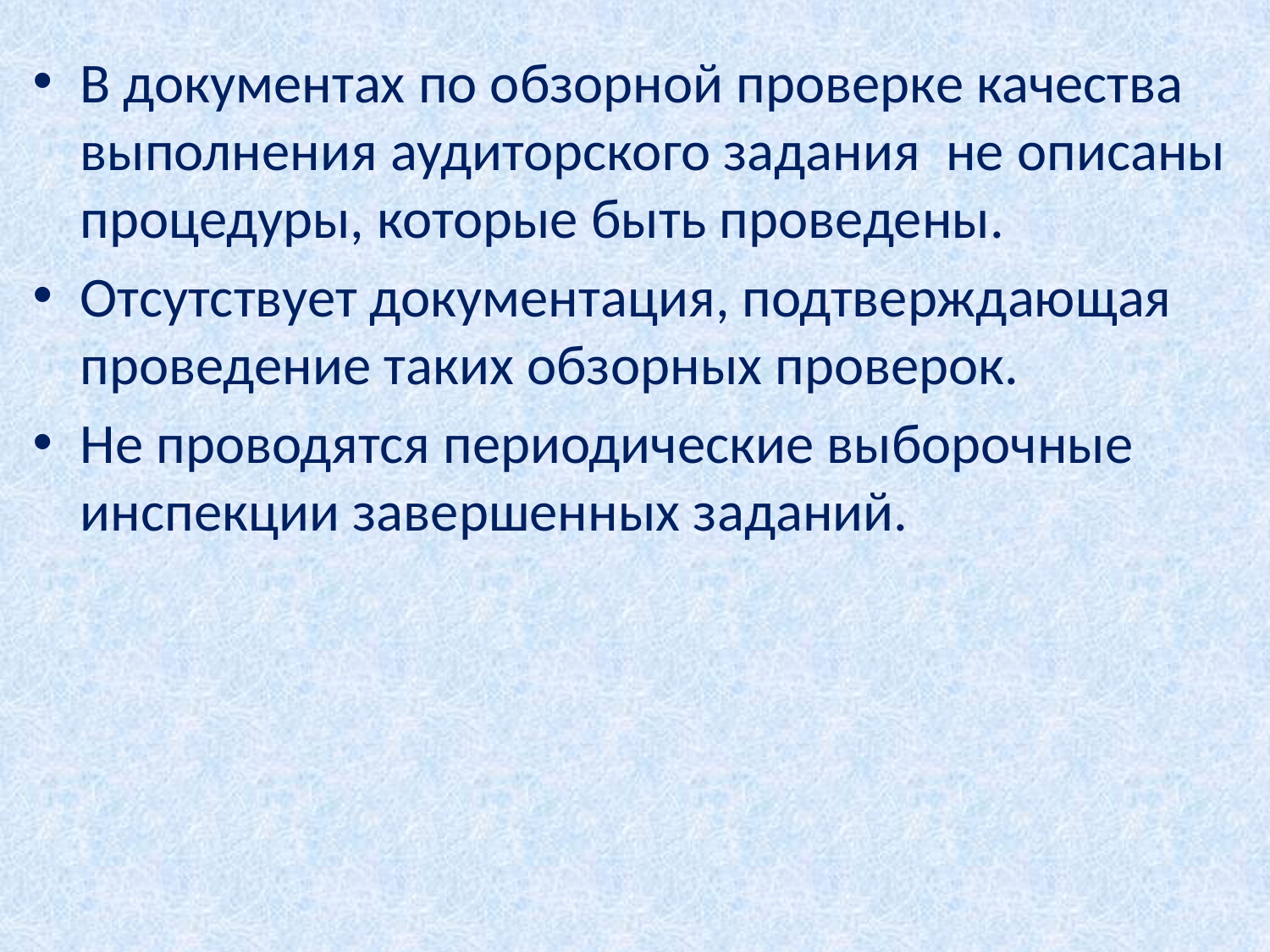

#
В документах по обзорной проверке качества выполнения аудиторского задания  не описаны процедуры, которые быть проведены.
Отсутствует документация, подтверждающая проведение таких обзорных проверок.
Не проводятся периодические выборочные инспекции завершенных заданий.